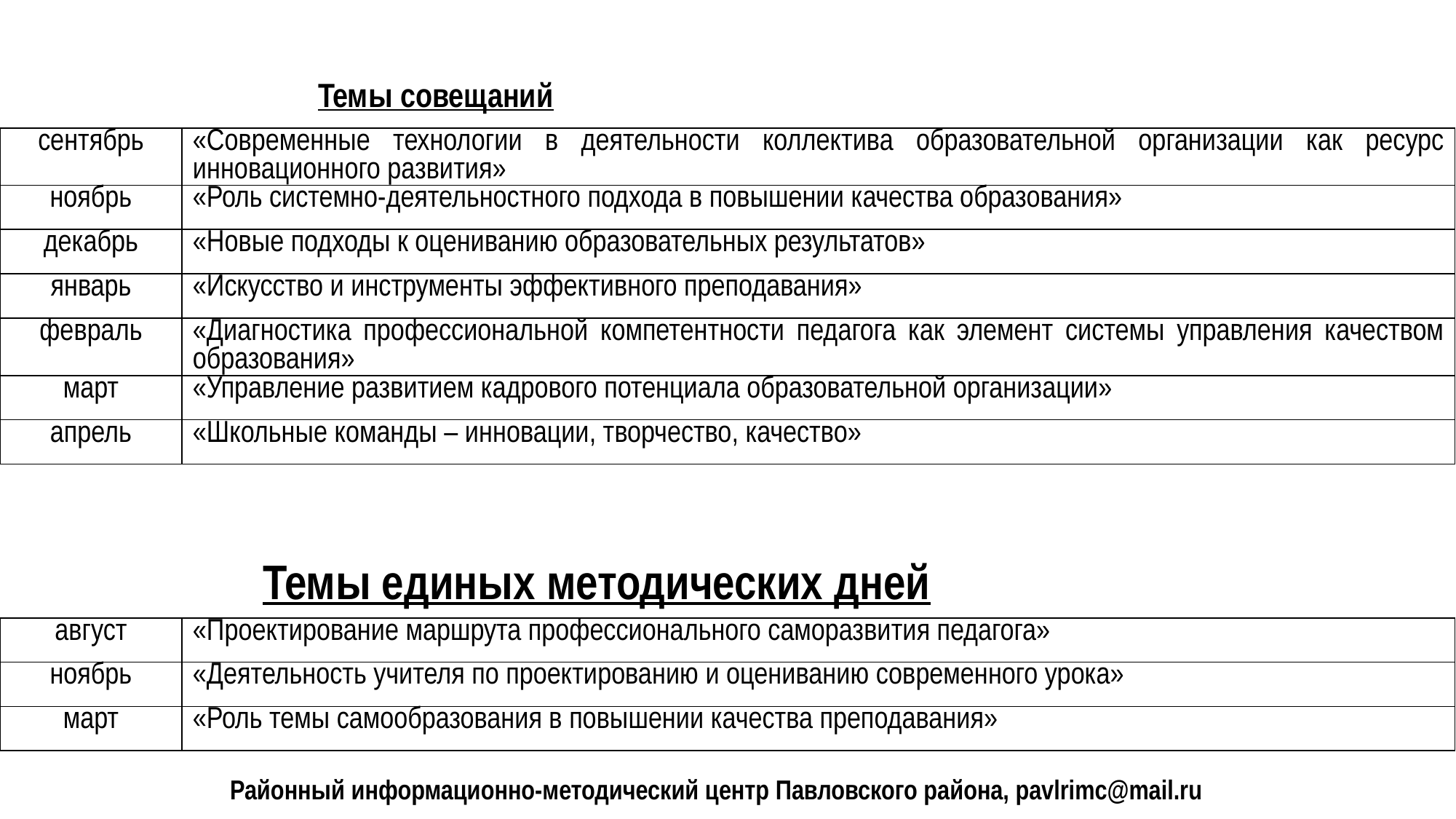

# Темы совещаний
| сентябрь | «Современные технологии в деятельности коллектива образовательной организации как ресурс инновационного развития» |
| --- | --- |
| ноябрь | «Роль системно-деятельностного подхода в повышении качества образования» |
| декабрь | «Новые подходы к оцениванию образовательных результатов» |
| январь | «Искусство и инструменты эффективного преподавания» |
| февраль | «Диагностика профессиональной компетентности педагога как элемент системы управления качеством образования» |
| март | «Управление развитием кадрового потенциала образовательной организации» |
| апрель | «Школьные команды – инновации, творчество, качество» |
Темы единых методических дней
| август | «Проектирование маршрута профессионального саморазвития педагога» |
| --- | --- |
| ноябрь | «Деятельность учителя по проектированию и оцениванию современного урока» |
| март | «Роль темы самообразования в повышении качества преподавания» |
Районный информационно-методический центр Павловского района, pavlrimc@mail.ru